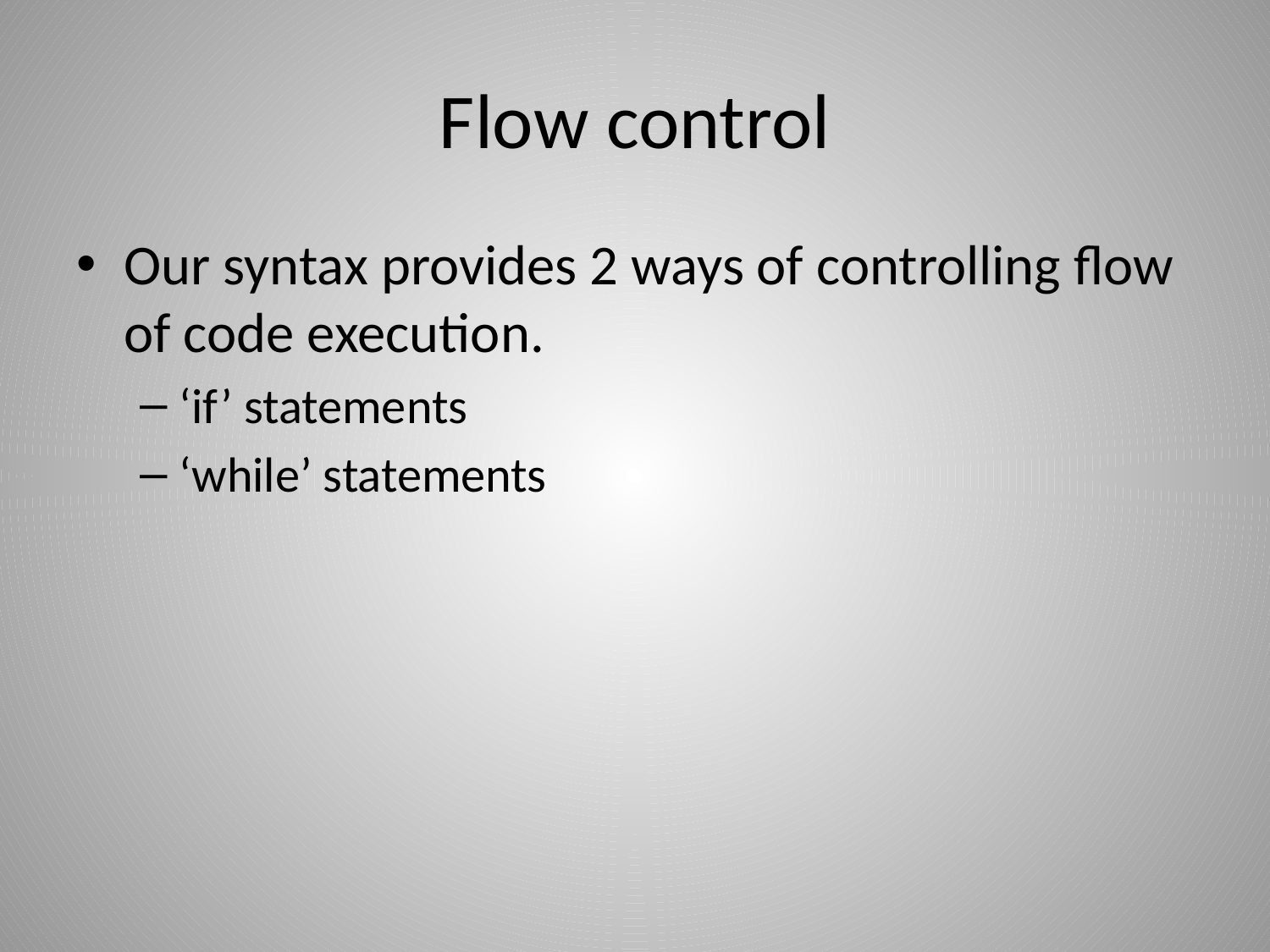

# Flow control
Our syntax provides 2 ways of controlling flow of code execution.
‘if’ statements
‘while’ statements